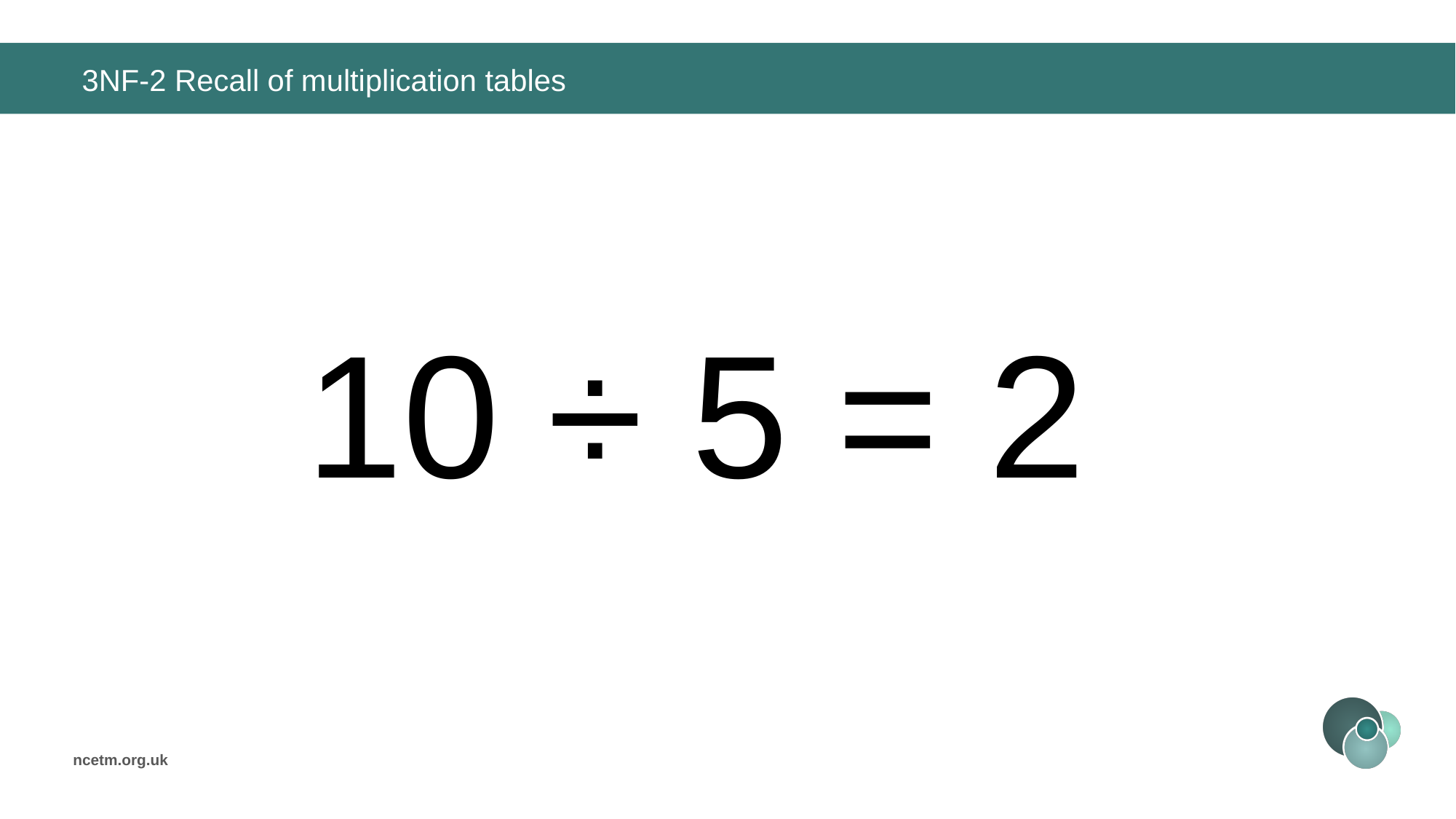

# 3NF-2 Recall of multiplication tables
10 ÷ 5 =
2